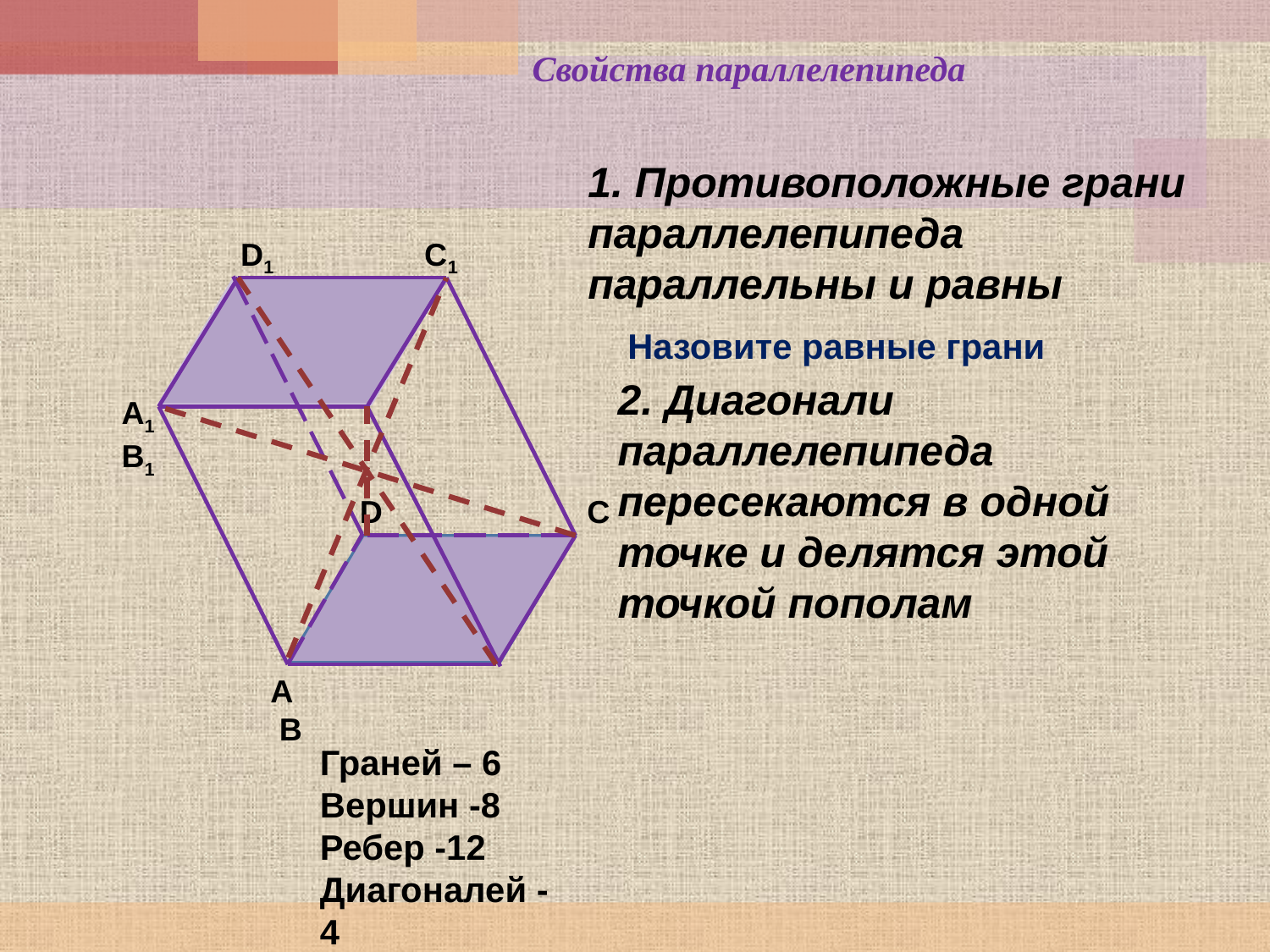

# Свойства параллелепипеда
1. Противоположные грани параллелепипеда  параллельны и равны
D1                 C1

Назовите равные грани
2. Диагонали параллелепипеда пересекаются в одной точке и делятся этой точкой пополам
А1                               В1
D                       C

А                          В
Граней – 6
Вершин -8
Ребер -12
Диагоналей - 4